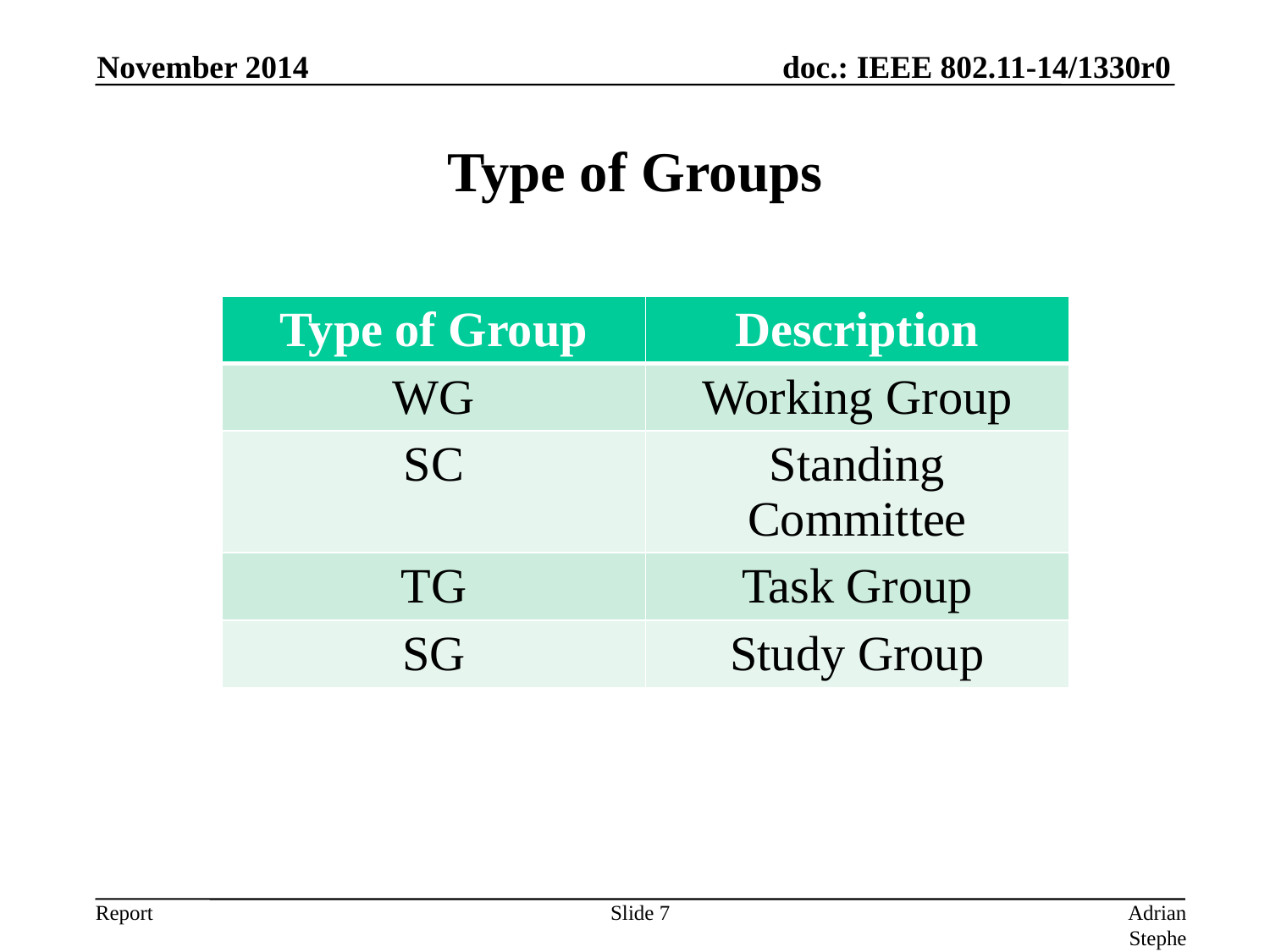

November 2014
# Type of Groups
| Type of Group | Description |
| --- | --- |
| WG | Working Group |
| SC | Standing Committee |
| TG | Task Group |
| SG | Study Group |
Slide 7
Adrian Stephens, Intel Corporation